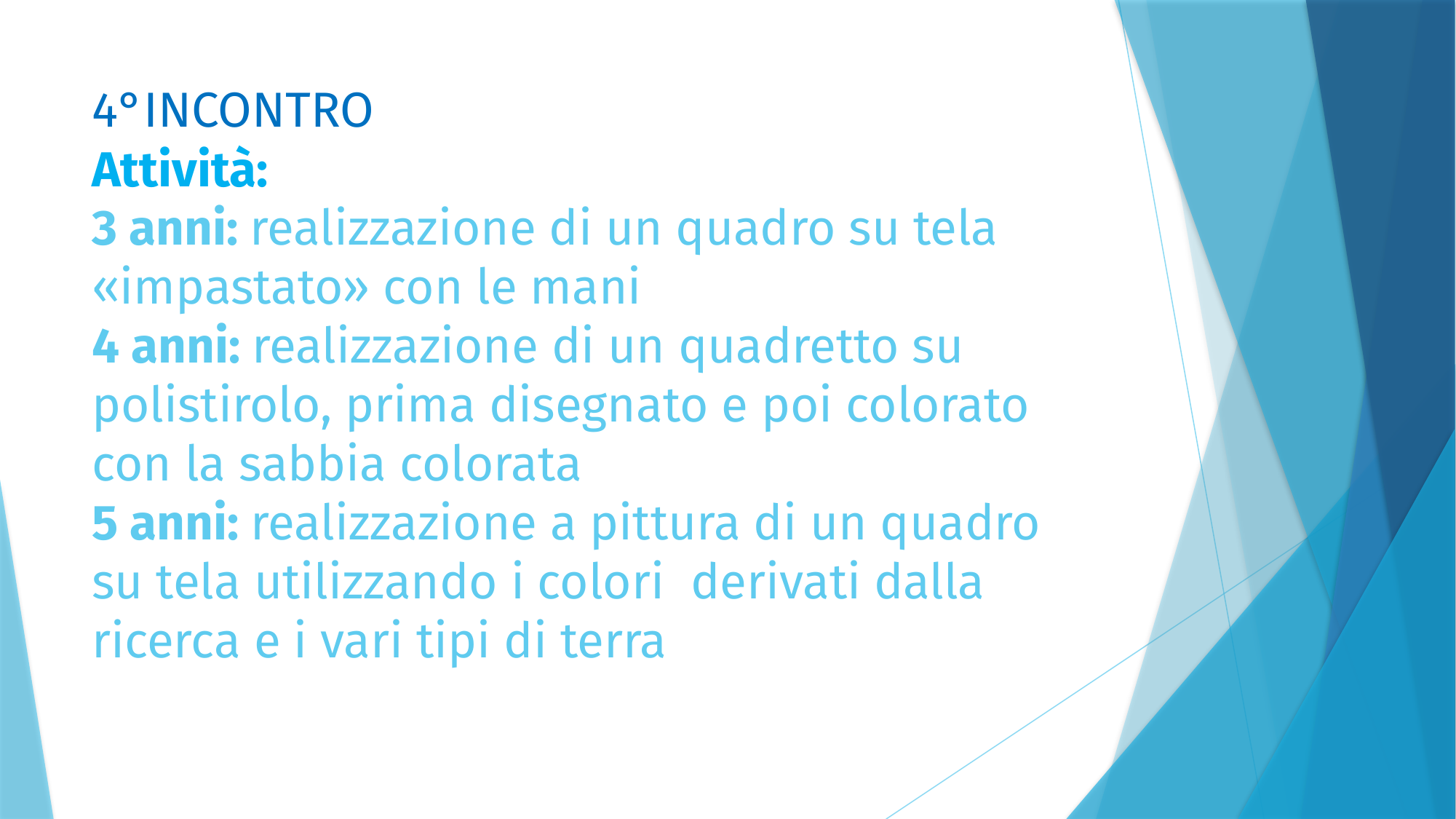

# 4°INCONTRO Attività: 3 anni: realizzazione di un quadro su tela «impastato» con le mani 4 anni: realizzazione di un quadretto su polistirolo, prima disegnato e poi colorato con la sabbia colorata 5 anni: realizzazione a pittura di un quadro su tela utilizzando i colori  derivati dalla ricerca e i vari tipi di terra